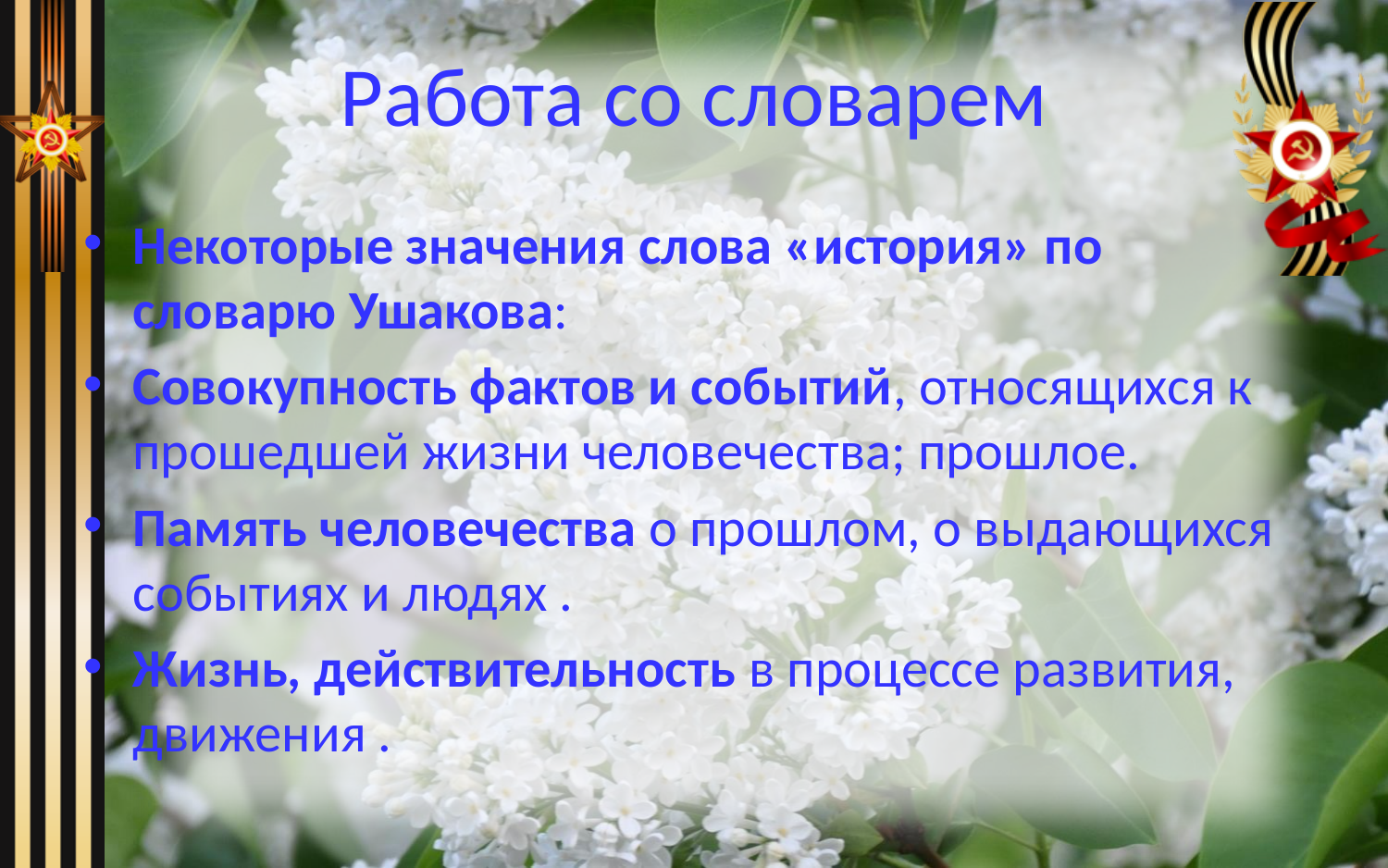

# Работа со словарем
Некоторые значения слова «история» по словарю Ушакова:
Совокупность фактов и событий, относящихся к прошедшей жизни человечества; прошлое.
Память человечества о прошлом, о выдающихся событиях и людях .
Жизнь, действительность в процессе развития, движения .